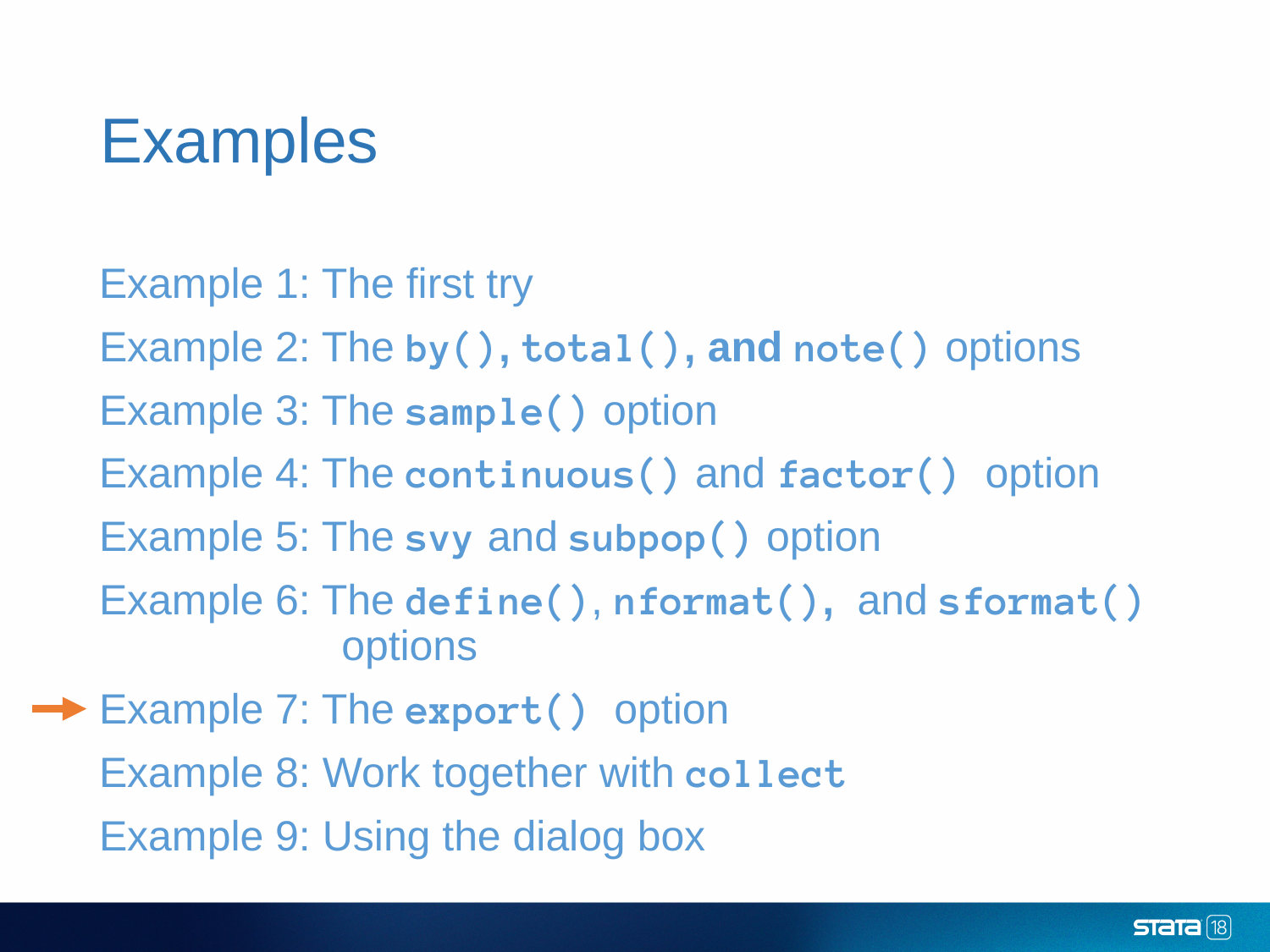

# Examples
Example 1: The first try
Example 2: The by(), total(), and note() options
Example 3: The sample() option
Example 4: The continuous() and factor() option
Example 5: The svy and subpop() option
Example 6: The define(), nformat(), and sformat() 	     options
Example 7: The export() option
Example 8: Work together with collect
Example 9: Using the dialog box